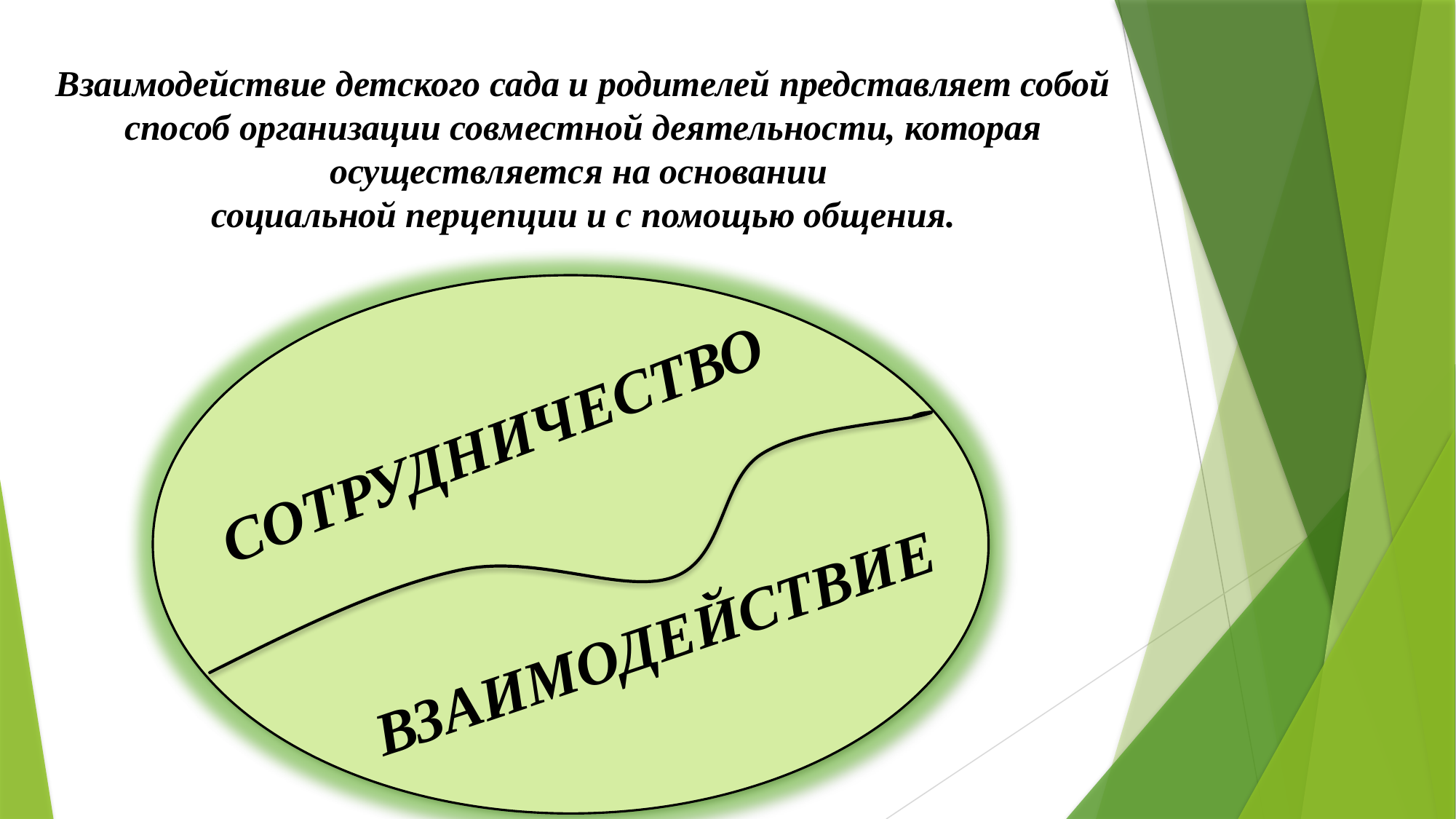

Взаимодействие детского сада и родителей представляет собой способ организации совместной деятельности, которая осуществляется на основании
социальной перцепции и с помощью общения.

СОТРУДНИЧЕСТВО

ВЗАИМОДЕЙСТВИЕ